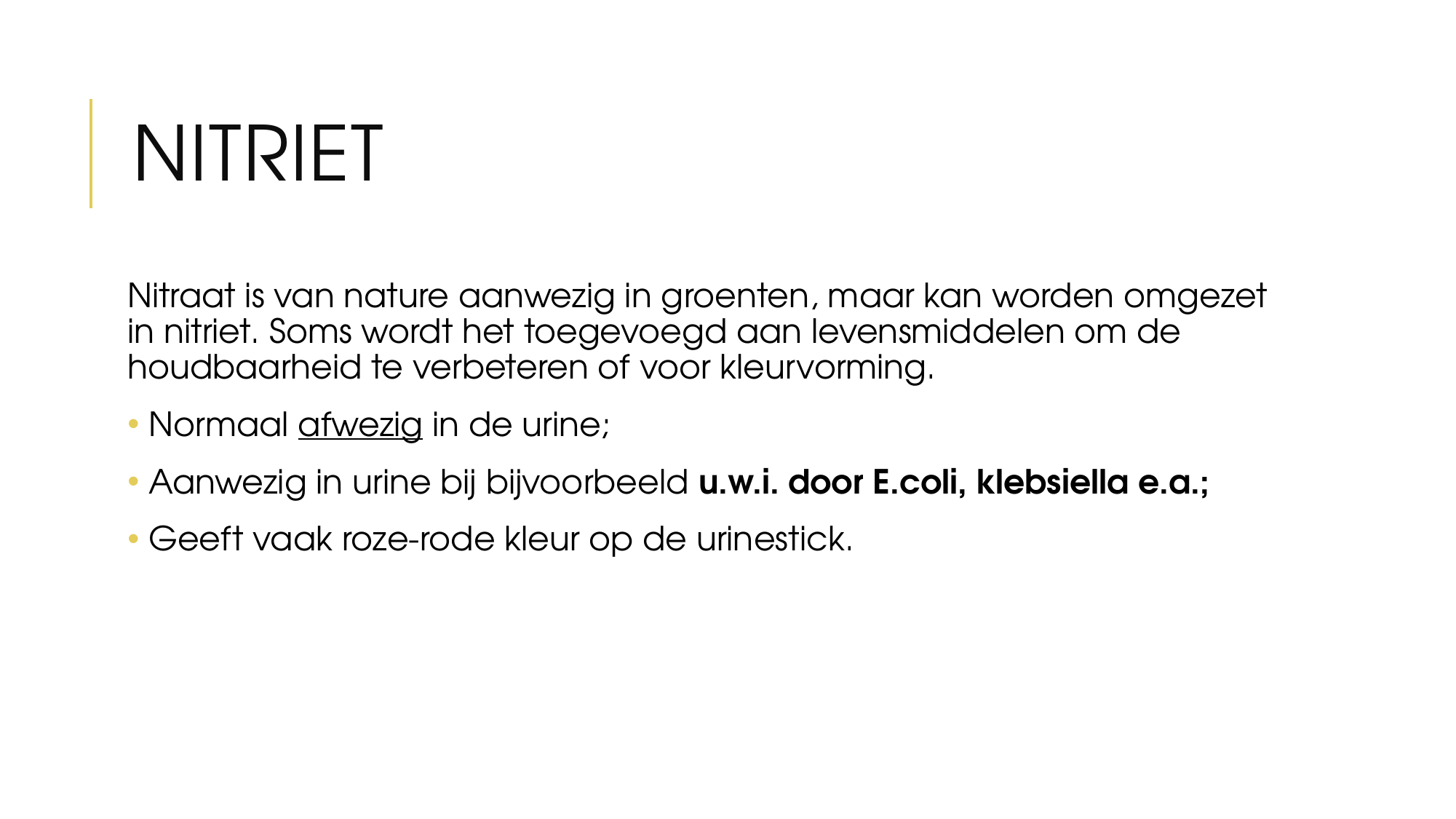

# nitriet
Nitraat is van nature aanwezig in groenten, maar kan worden omgezet in nitriet. Soms wordt het toegevoegd aan levensmiddelen om de houdbaarheid te verbeteren of voor kleurvorming.
 Normaal afwezig in de urine;
 Aanwezig in urine bij bijvoorbeeld u.w.i. door E.coli, klebsiella e.a.;
 Geeft vaak roze-rode kleur op de urinestick.